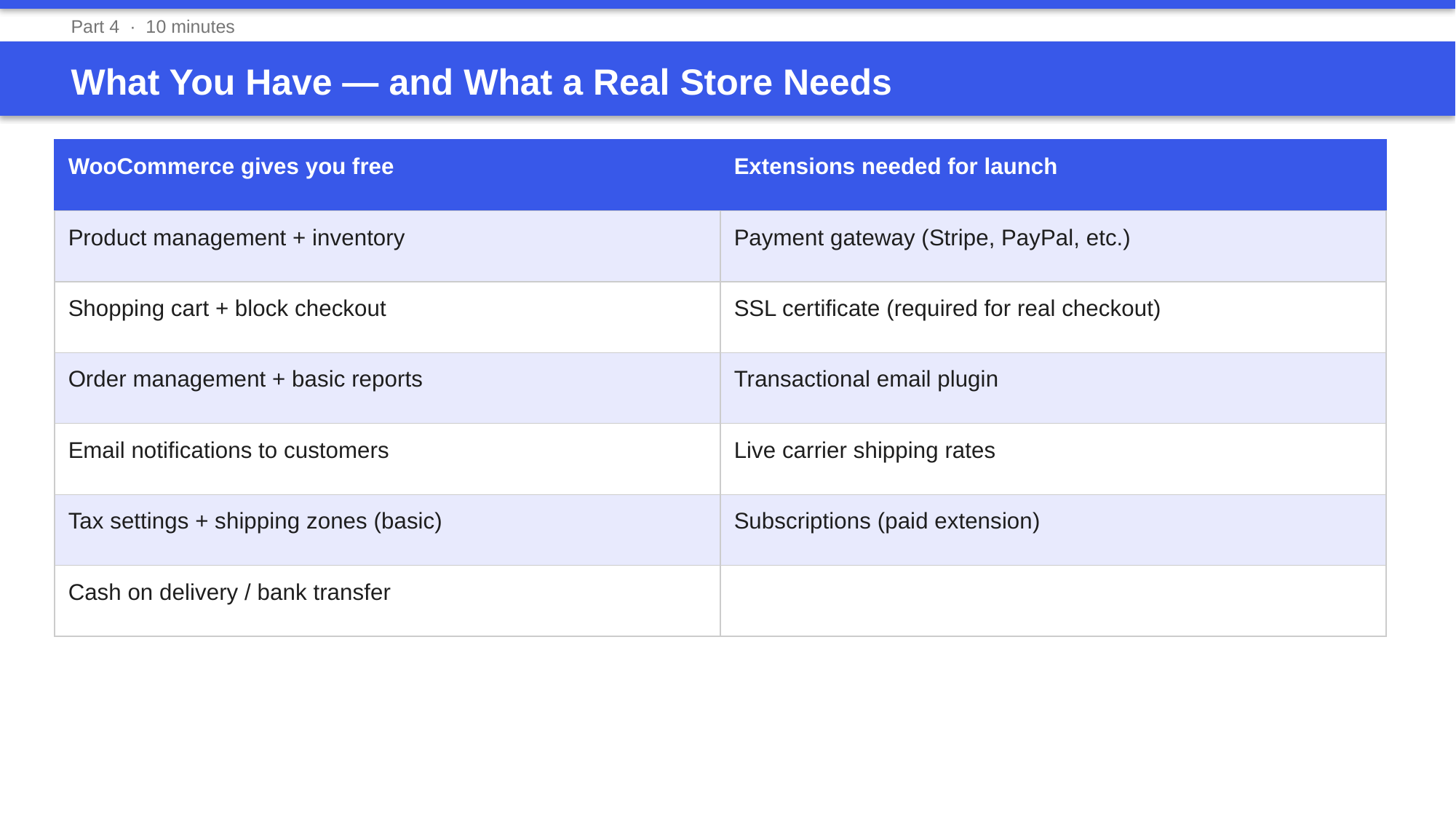

Part 4  ·  10 minutes

What You Have — and What a Real Store Needs
| WooCommerce gives you free | Extensions needed for launch |
| --- | --- |
| Product management + inventory | Payment gateway (Stripe, PayPal, etc.) |
| Shopping cart + block checkout | SSL certificate (required for real checkout) |
| Order management + basic reports | Transactional email plugin |
| Email notifications to customers | Live carrier shipping rates |
| Tax settings + shipping zones (basic) | Subscriptions (paid extension) |
| Cash on delivery / bank transfer |  |